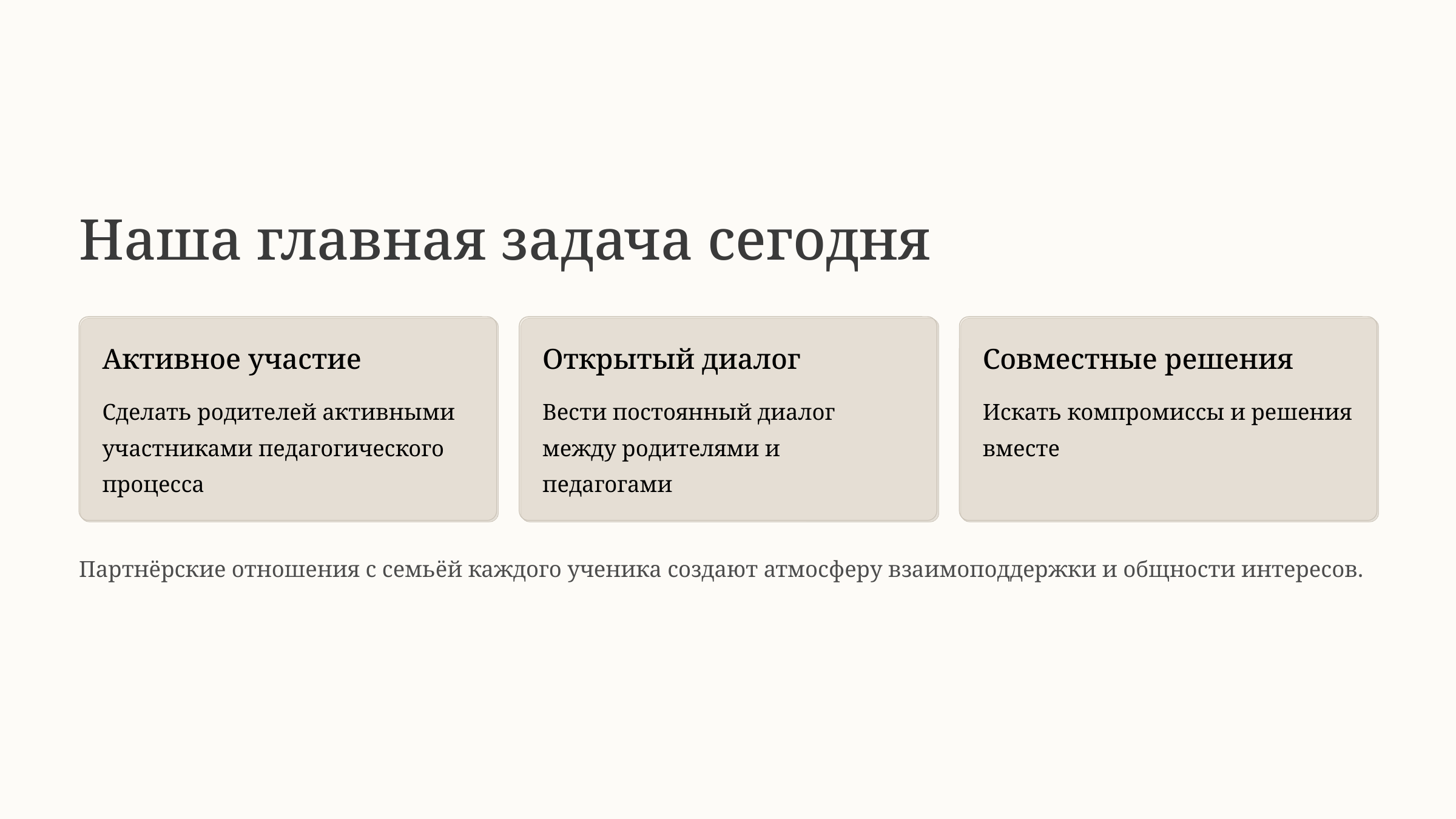

Наша главная задача сегодня

Активное участие
Открытый диалог
Совместные решения
Сделать родителей активными участниками педагогического процесса
Вести постоянный диалог между родителями и педагогами
Искать компромиссы и решения вместе
Партнёрские отношения с семьёй каждого ученика создают атмосферу взаимоподдержки и общности интересов.